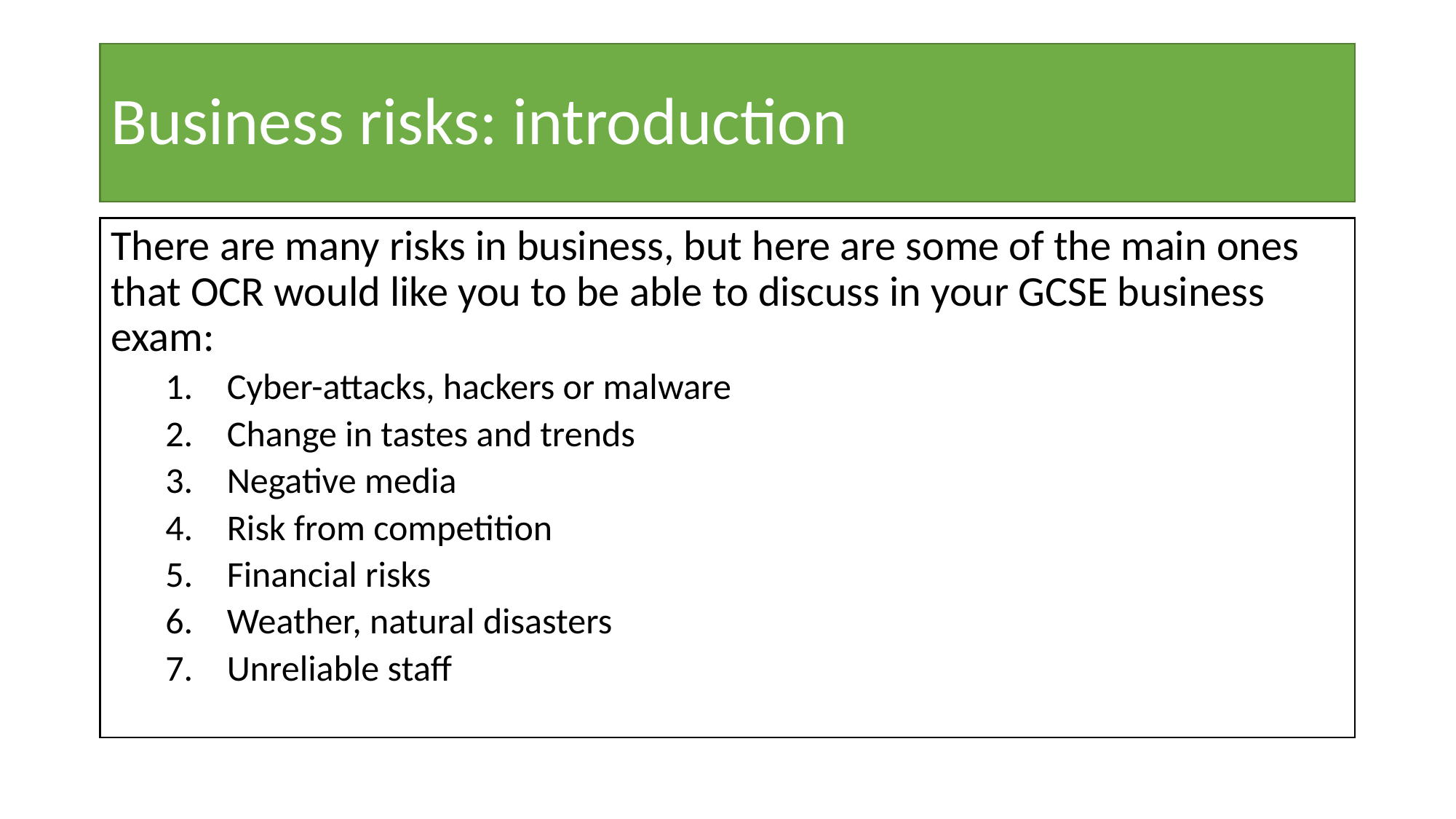

# Business risks: introduction
There are many risks in business, but here are some of the main ones that OCR would like you to be able to discuss in your GCSE business exam:
Cyber-attacks, hackers or malware
Change in tastes and trends
Negative media
Risk from competition
Financial risks
Weather, natural disasters
Unreliable staff